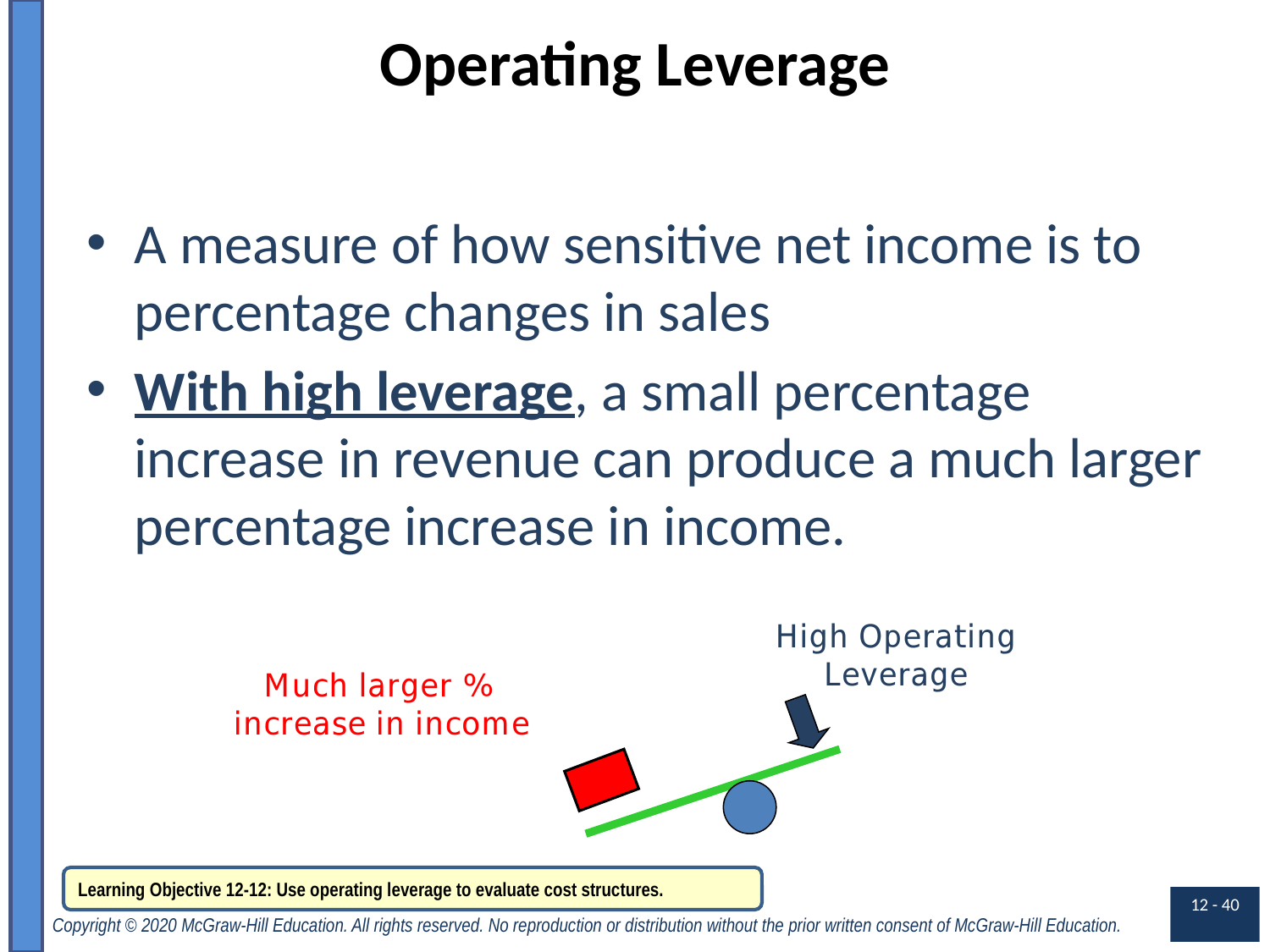

# Operating Leverage
A measure of how sensitive net income is to percentage changes in sales
With high leverage, a small percentage increase in revenue can produce a much larger percentage increase in income.
High Operating Leverage
Much larger % increase in income

Learning Objective 12-12: Use operating leverage to evaluate cost structures.